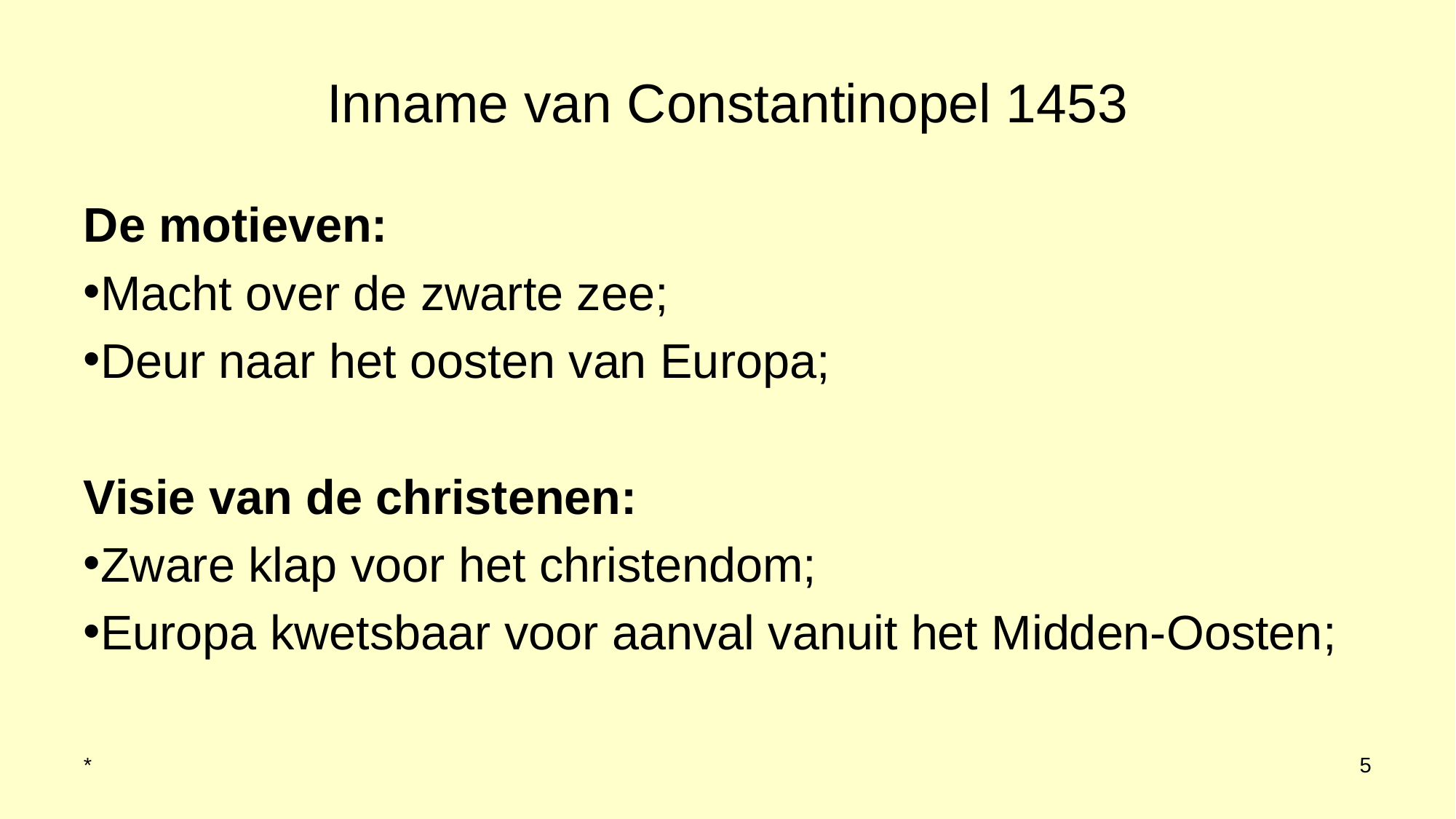

# Inname van Constantinopel 1453
De motieven:
Macht over de zwarte zee;
Deur naar het oosten van Europa;

Visie van de christenen:
Zware klap voor het christendom;
Europa kwetsbaar voor aanval vanuit het Midden-Oosten;
*
5